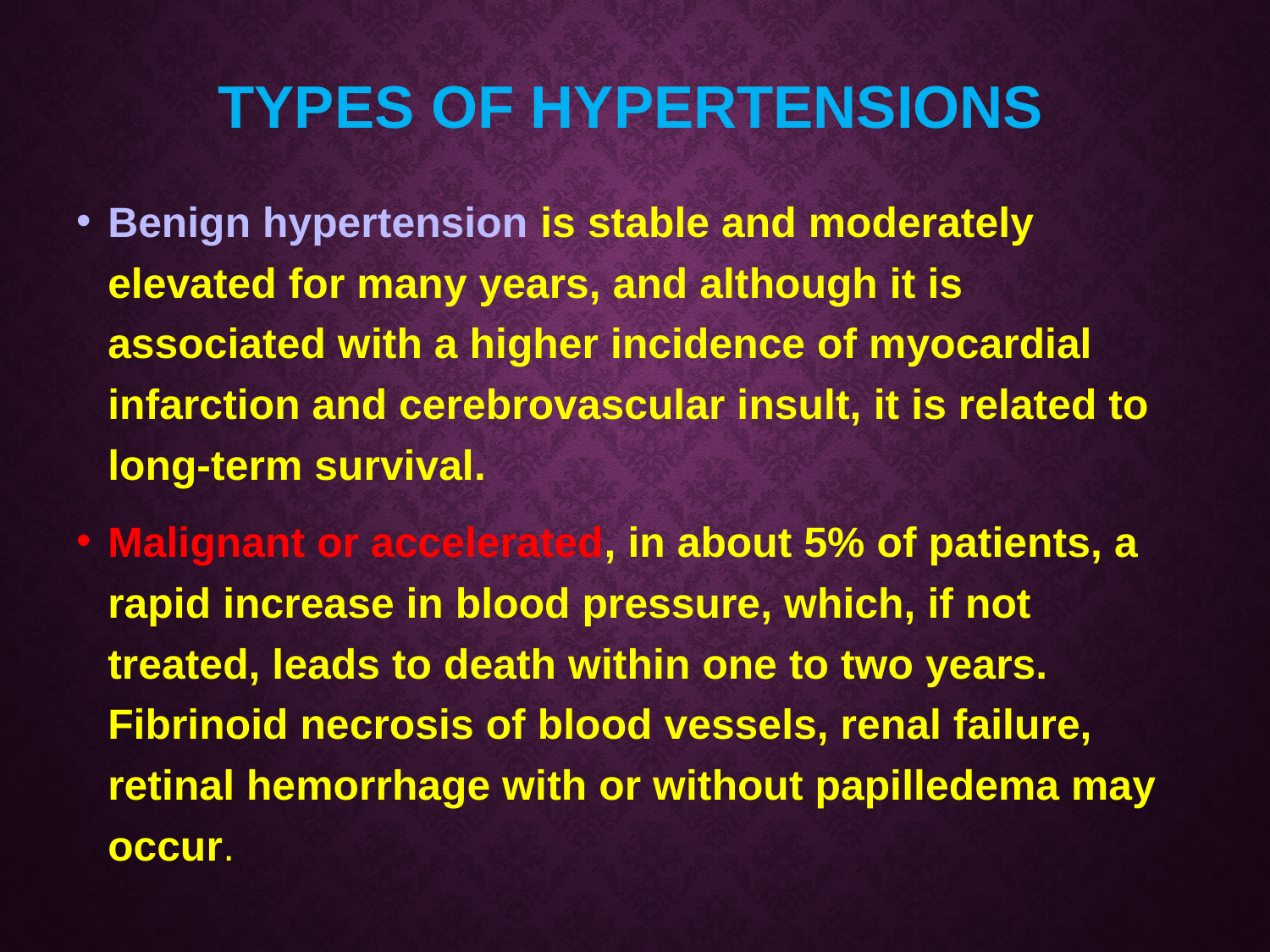

# Types of Hypertensions
Benign hypertension is stable and moderately elevated for many years, and although it is associated with a higher incidence of myocardial infarction and cerebrovascular insult, it is related to long-term survival.
Malignant or accelerated, in about 5% of patients, a rapid increase in blood pressure, which, if not treated, leads to death within one to two years. Fibrinoid necrosis of blood vessels, renal failure, retinal hemorrhage with or without papilledema may occur.